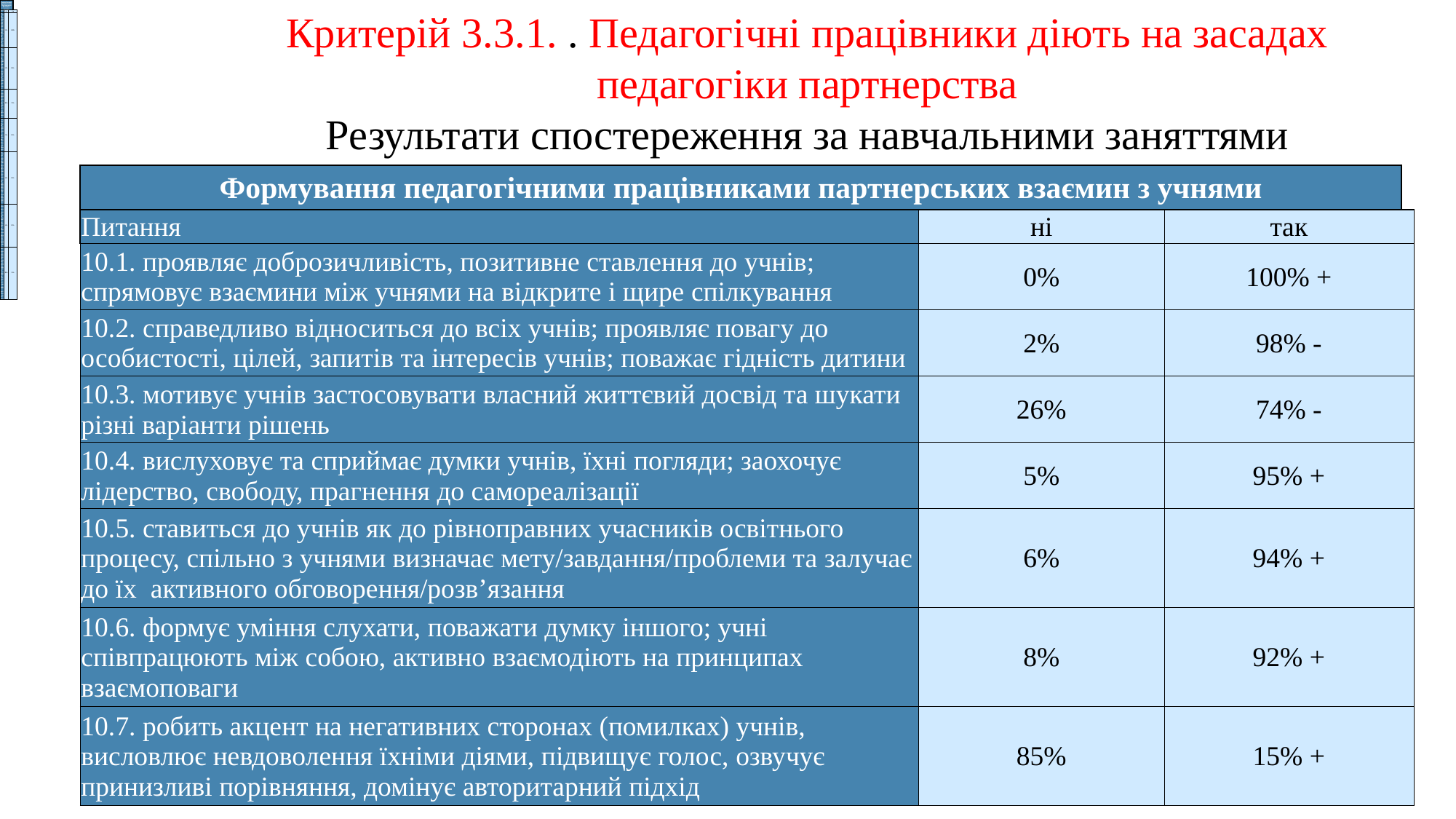

#
| Формування Педагогічними Працівниками Партнерських Взаємин з учнями |  |  |  |
| --- | --- | --- | --- |
| Питання | ні | так |  |
| 10.1. проявляє доброзичливість, позитивне ставлення до учнів; спрямовує взаємини між учнями на відкрите і щире спілкування | 0% | 100% |  |
| 10.2. справедливо відноситься до всіх учнів; проявляє повагу до особистості, цілей, запитів та інтересів учнів; поважає гідність дитини | 2% | 98% |  |
| 10.3. мотивує учнів застосовувати власний життєвий досвід та шукати різні варіанти рішень | 26% | 74% |  |
| 10.4. вислуховує та сприймає думки учнів, їхні погляди; заохочує лідерство, свободу, прагнення до самореалізації | 5% | 95% |  |
| 10.5. ставиться до учнів як до рівноправних учасників освітнього процесу, спільно з учнями визначає мету/завдання/проблеми та залучає до їх активного обговорення/розв’язання | 6% | 94% |  |
| 10.6. формує уміння слухати, поважати думку іншого; учні співпрацюють між собою, активно взаємодіють на принципах взаємоповаги | 8% | 92% |  |
| 10.7. робить акцент на негативних сторонах (помилках) учнів, висловлює невдоволення їхніми діями, підвищує голос, озвучує принизливі порівняння, домінує авторитарний підхід | 85% | 15% |  |
Критерій 3.3.1. . Педагогічні працівники діють на засадах педагогіки партнерства
Результати спостереження за навчальними заняттями
| Формування педагогічними працівниками партнерських взаємин з учнями |  |  |  |
| --- | --- | --- | --- |
| Питання | ні | так |  |
| 10.1. проявляє доброзичливість, позитивне ставлення до учнів; спрямовує взаємини між учнями на відкрите і щире спілкування | 0% | 100% + |  |
| 10.2. справедливо відноситься до всіх учнів; проявляє повагу до особистості, цілей, запитів та інтересів учнів; поважає гідність дитини | 2% | 98% - |  |
| 10.3. мотивує учнів застосовувати власний життєвий досвід та шукати різні варіанти рішень | 26% | 74% - |  |
| 10.4. вислуховує та сприймає думки учнів, їхні погляди; заохочує лідерство, свободу, прагнення до самореалізації | 5% | 95% + |  |
| 10.5. ставиться до учнів як до рівноправних учасників освітнього процесу, спільно з учнями визначає мету/завдання/проблеми та залучає до їх активного обговорення/розв’язання | 6% | 94% + |  |
| 10.6. формує уміння слухати, поважати думку іншого; учні співпрацюють між собою, активно взаємодіють на принципах взаємоповаги | 8% | 92% + |  |
| 10.7. робить акцент на негативних сторонах (помилках) учнів, висловлює невдоволення їхніми діями, підвищує голос, озвучує принизливі порівняння, домінує авторитарний підхід | 85% | 15% + |  |